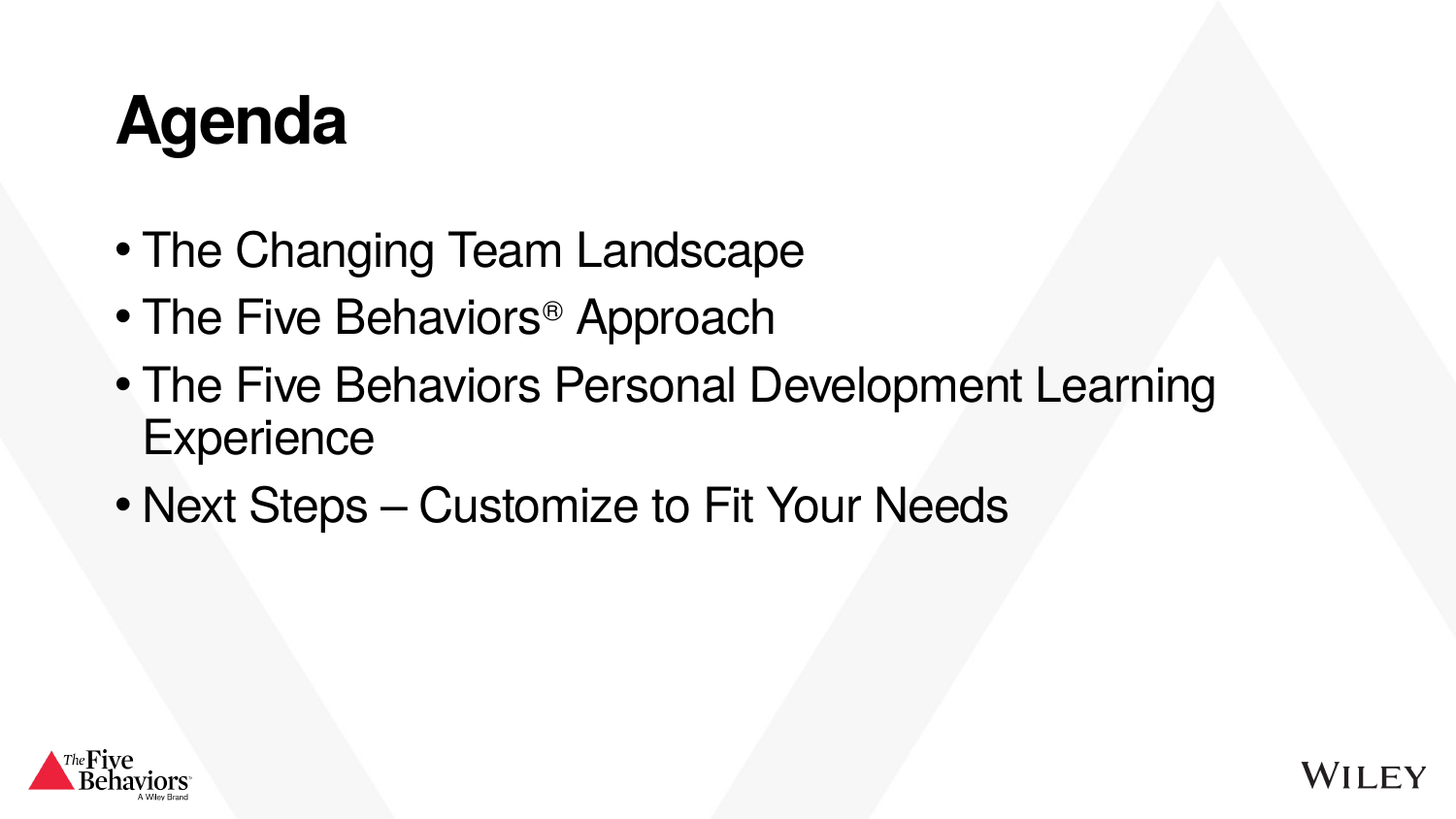

# Agenda
The Changing Team Landscape
The Five Behaviors® Approach
The Five Behaviors Personal Development Learning Experience
Next Steps – Customize to Fit Your Needs